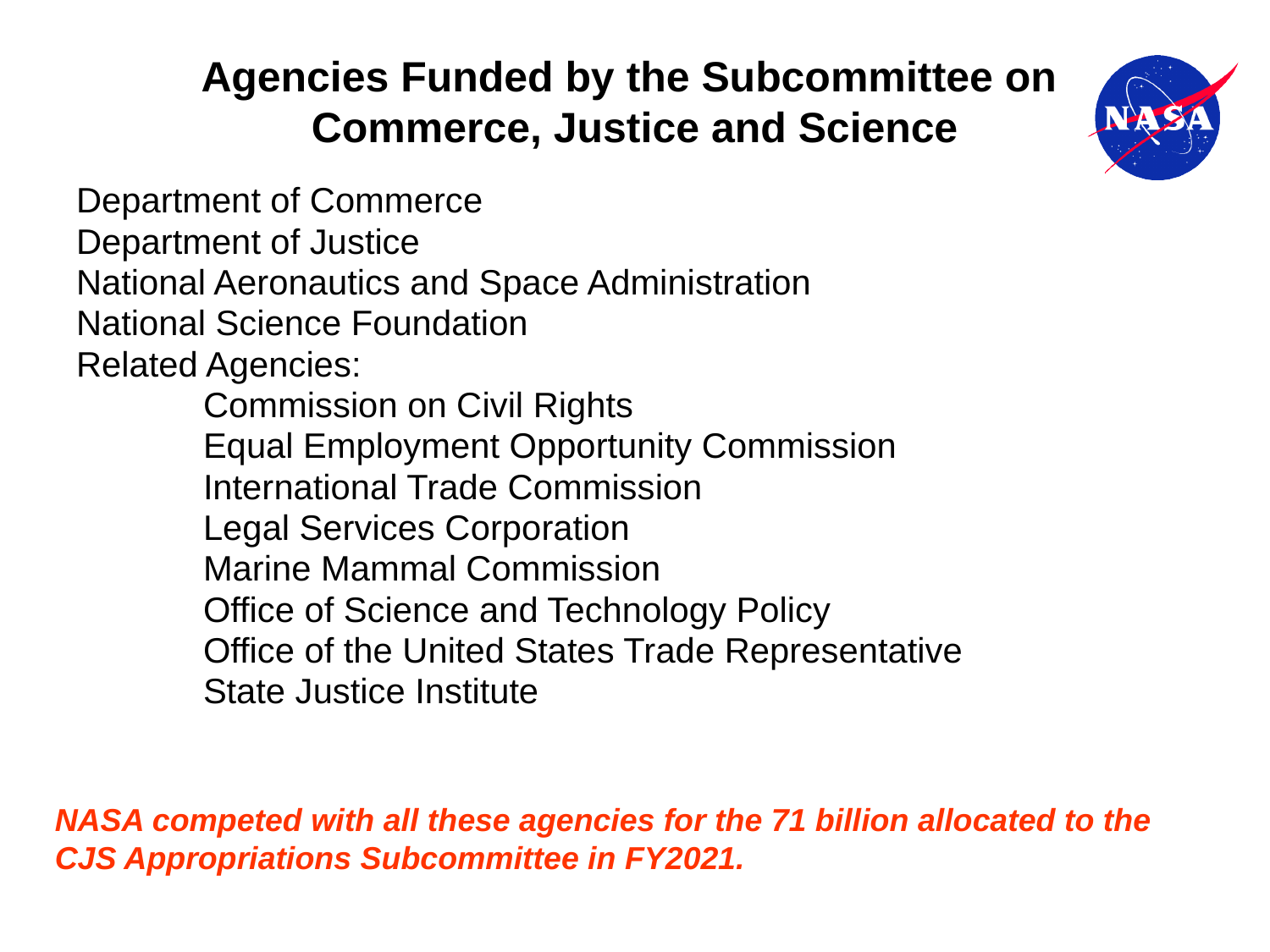

# Agencies Funded by the Subcommittee on Commerce, Justice and Science
Department of Commerce
Department of Justice
National Aeronautics and Space Administration
National Science Foundation
Related Agencies:
	Commission on Civil Rights
	Equal Employment Opportunity Commission
	International Trade Commission
	Legal Services Corporation
	Marine Mammal Commission
	Office of Science and Technology Policy
	Office of the United States Trade Representative
	State Justice Institute
NASA competed with all these agencies for the 71 billion allocated to the CJS Appropriations Subcommittee in FY2021.